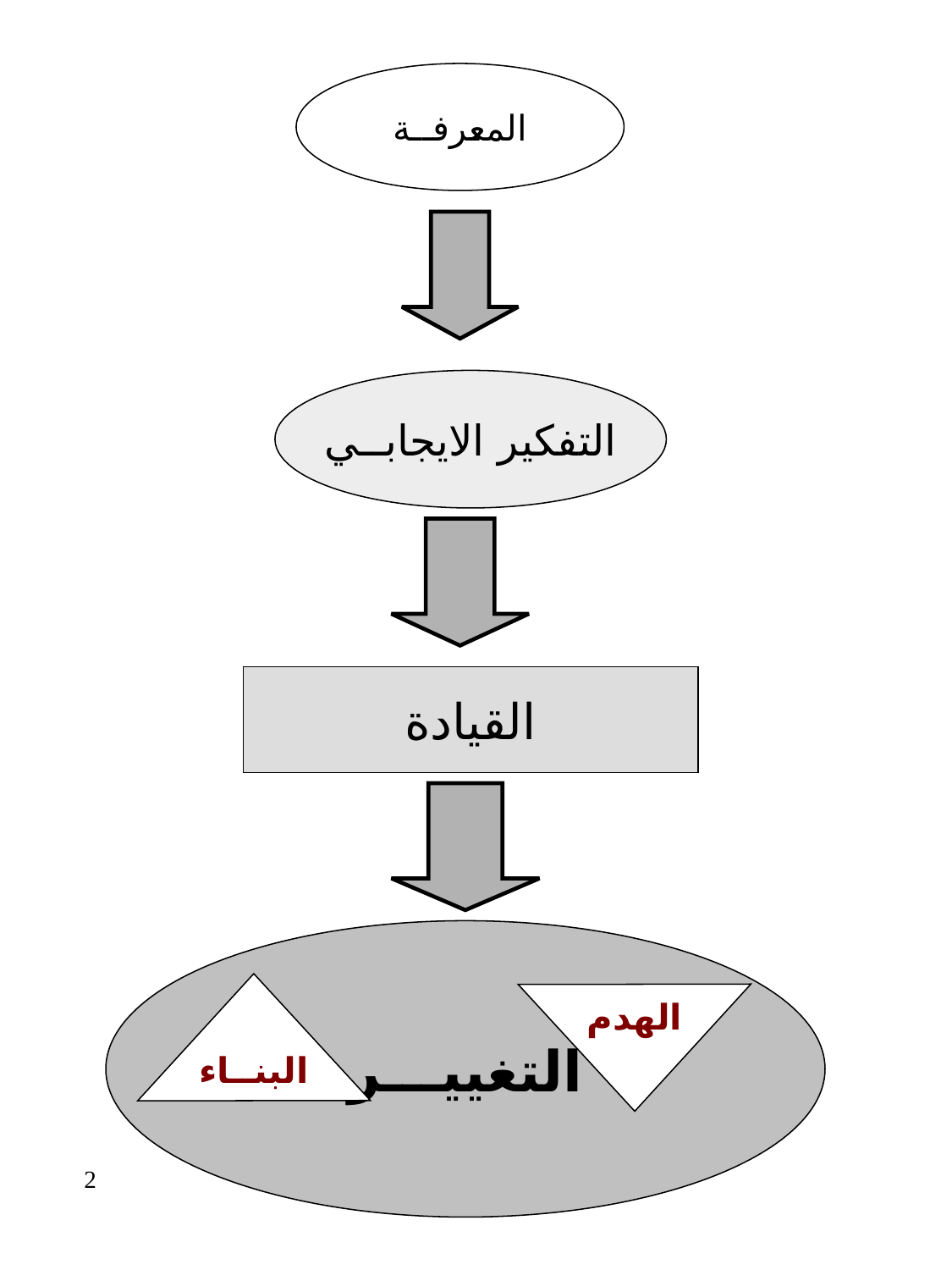

المعرفــة

التفكير الايجابــي

القيادة

التغييـــر
البنــاء
الهدم
2